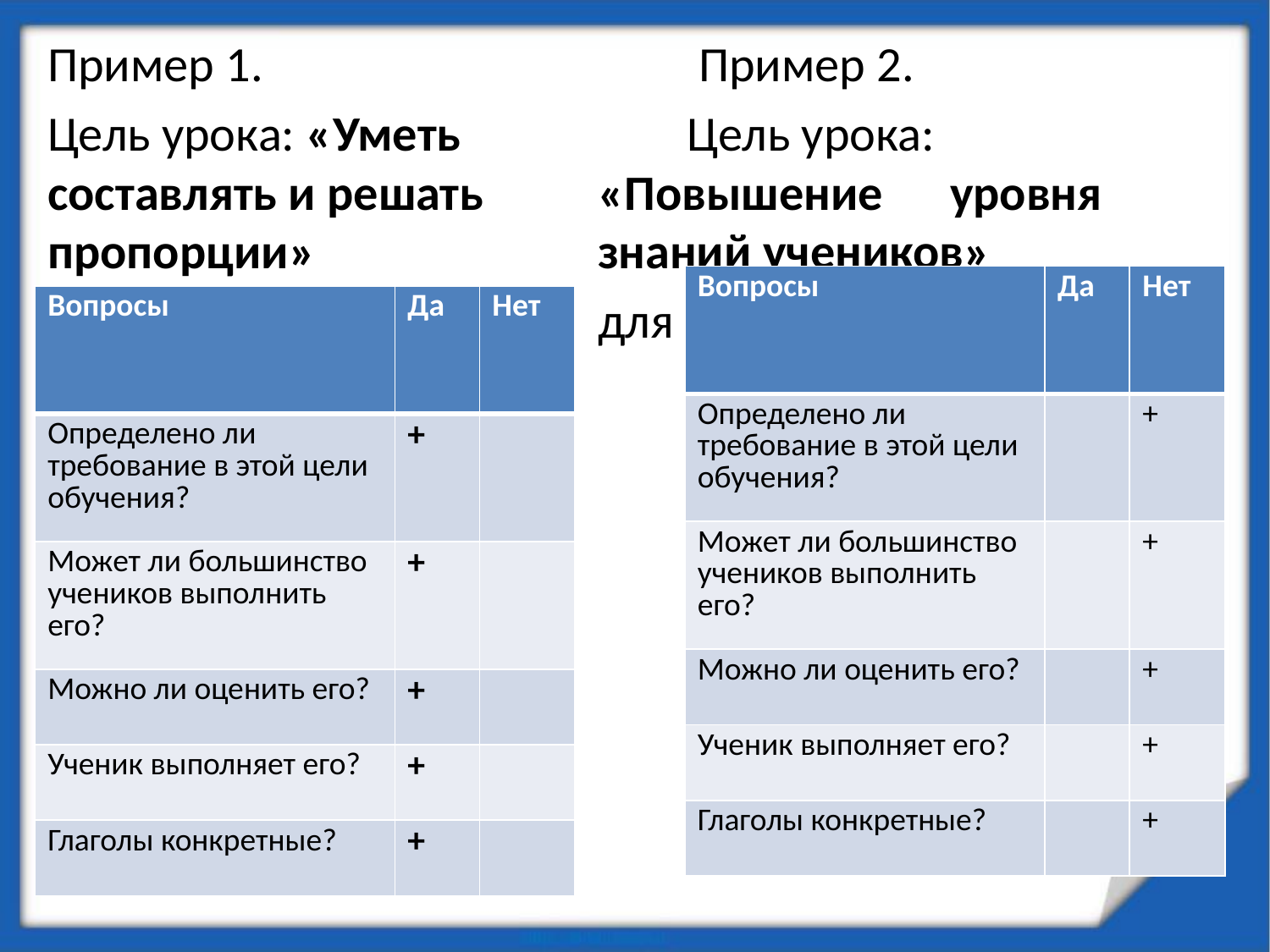

Пример 1.
Цель урока: «Уметь составлять и решать пропорции»
используем следующие вопросы

         Пример 2.
        Цель урока: «Повышение      уровня знаний учеников»
для анализа:

| Вопросы | Да | Нет |
| --- | --- | --- |
| Определено ли требование в этой цели обучения? |  | + |
| Может ли большинство учеников выполнить его? |  | + |
| Можно ли оценить его? |  | + |
| Ученик выполняет его? |  | + |
| Глаголы конкретные? |  | + |
| Вопросы | Да | Нет |
| --- | --- | --- |
| Определено ли требование в этой цели обучения? | + |  |
| Может ли большинство учеников выполнить его? | + |  |
| Можно ли оценить его? | + |  |
| Ученик выполняет его? | + |  |
| Глаголы конкретные? | + |  |